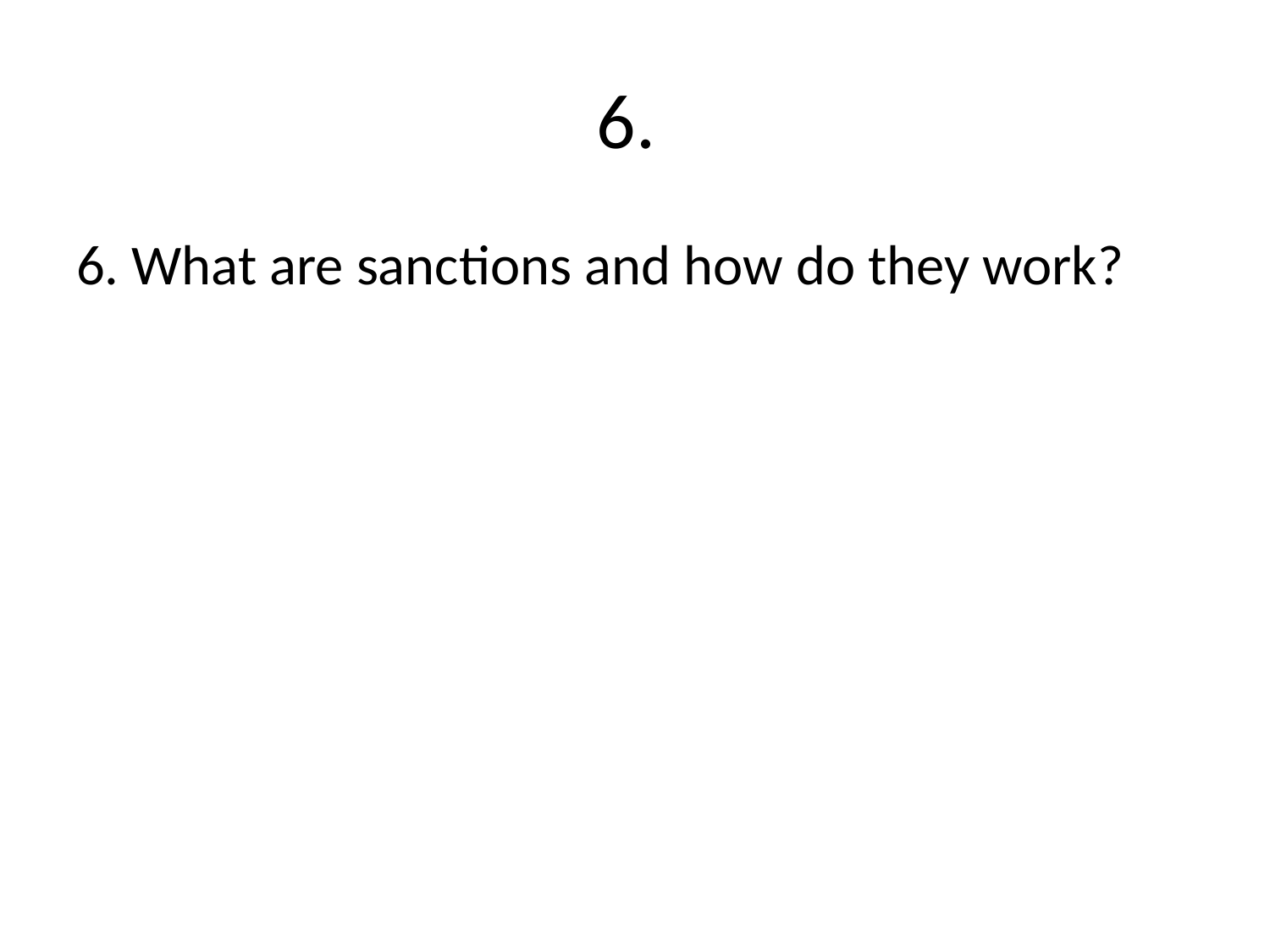

# 6.
6. What are sanctions and how do they work?